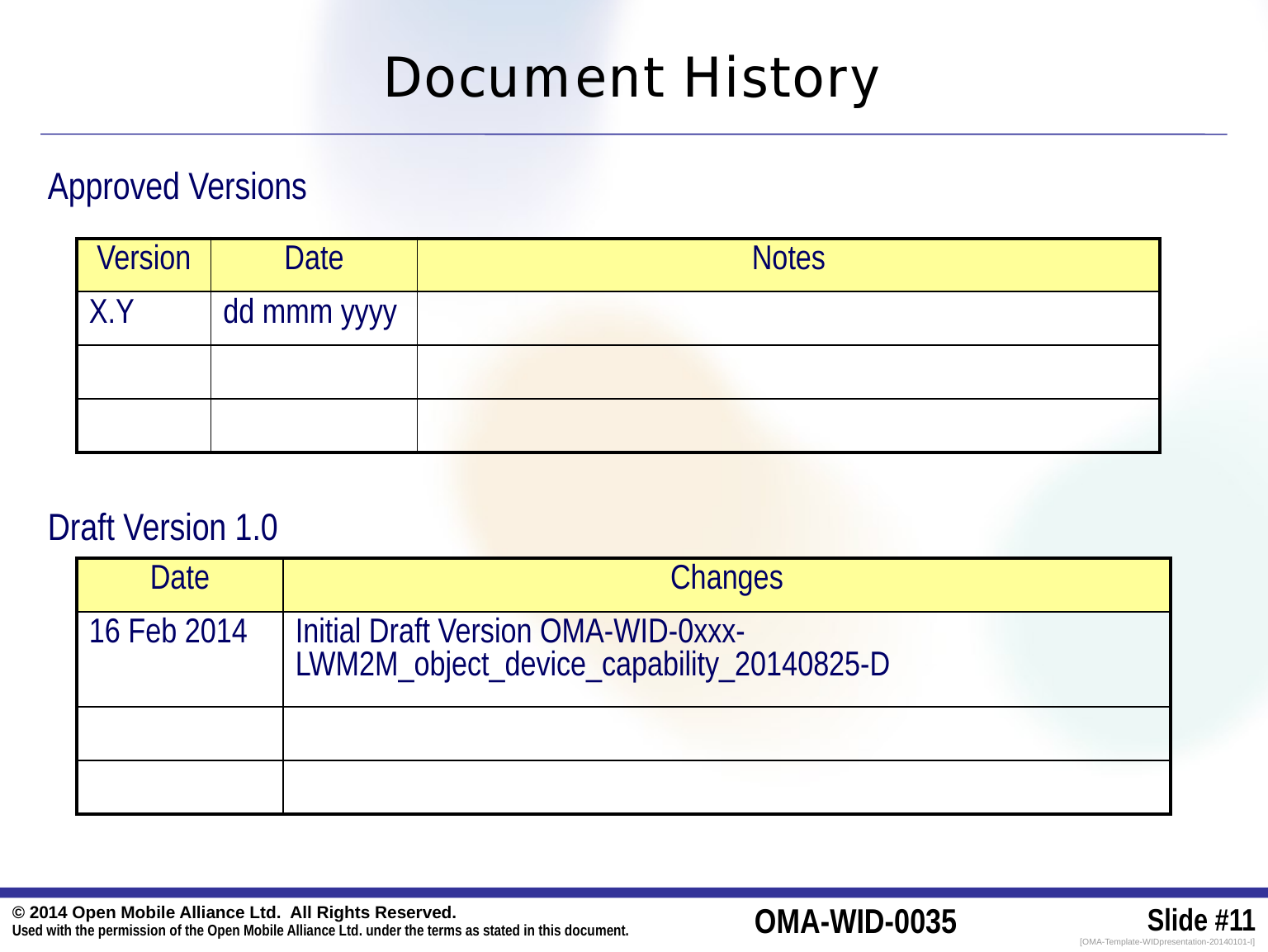

Document History
Approved Versions

| Version | Date | Notes |
| --- | --- | --- |
| X.Y | dd mmm yyyy |  |
|  |  |  |
|  |  |  |
Draft Version 1.0
| Date | Changes |
| --- | --- |
| 16 Feb 2014 | Initial Draft Version OMA-WID-0xxx-LWM2M\_object\_device\_capability\_20140825-D |
|  |  |
|  |  |